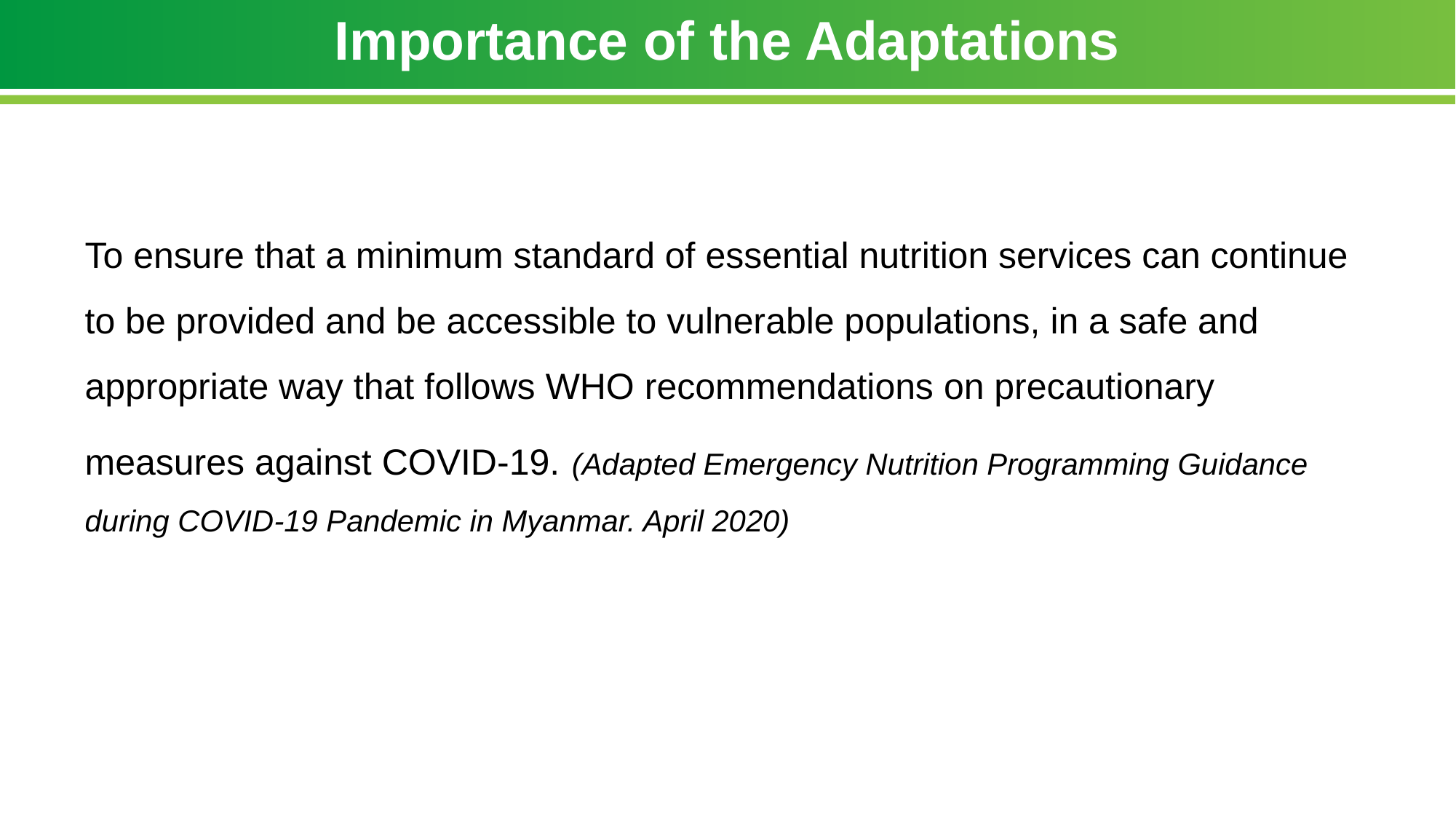

# Importance of the Adaptations

To ensure that a minimum standard of essential nutrition services can continue to be provided and be accessible to vulnerable populations, in a safe and appropriate way that follows WHO recommendations on precautionary measures against COVID-19. (Adapted Emergency Nutrition Programming Guidance during COVID-19 Pandemic in Myanmar. April 2020)